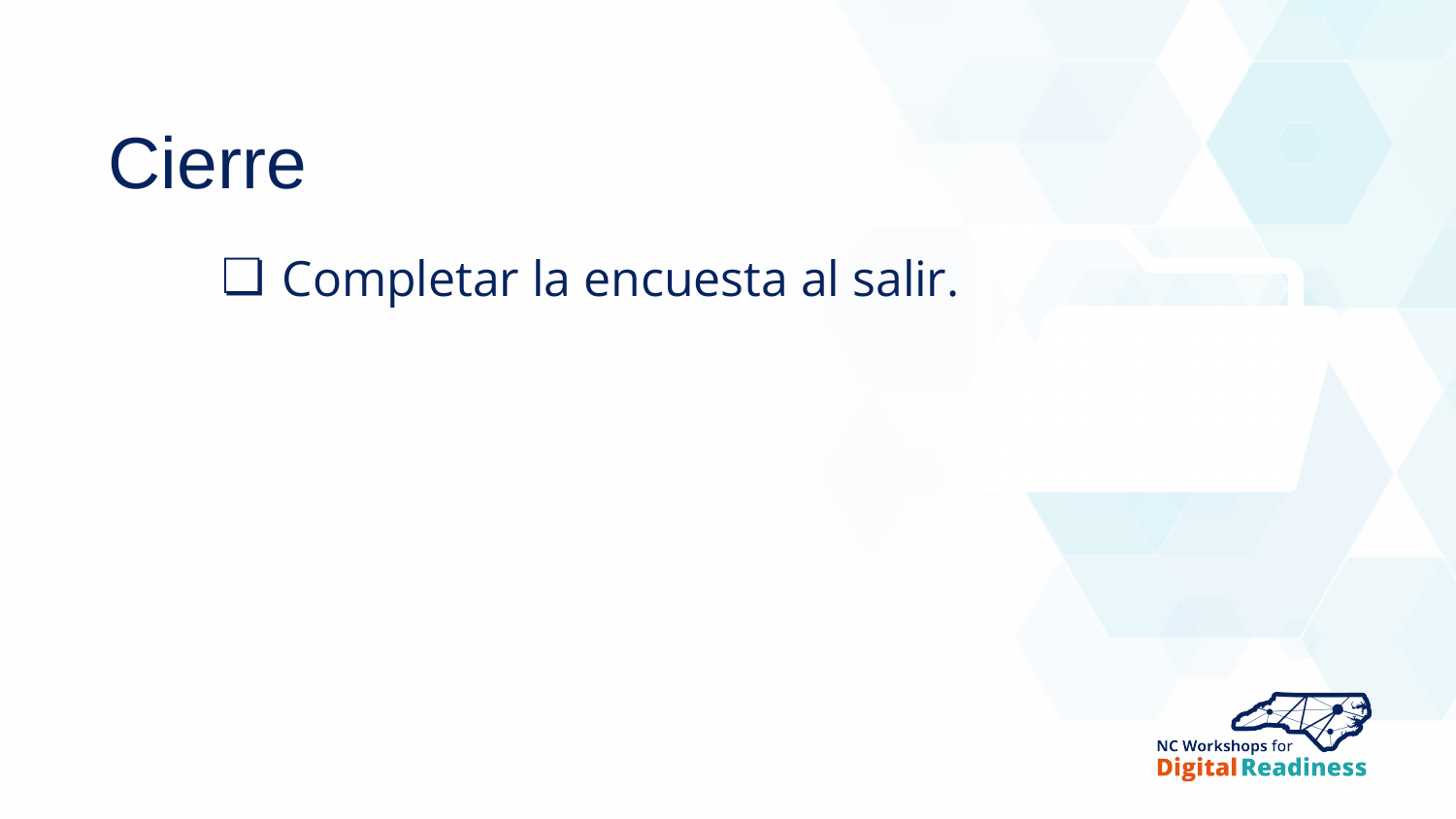

# Cierre

Completar la encuesta al salir.